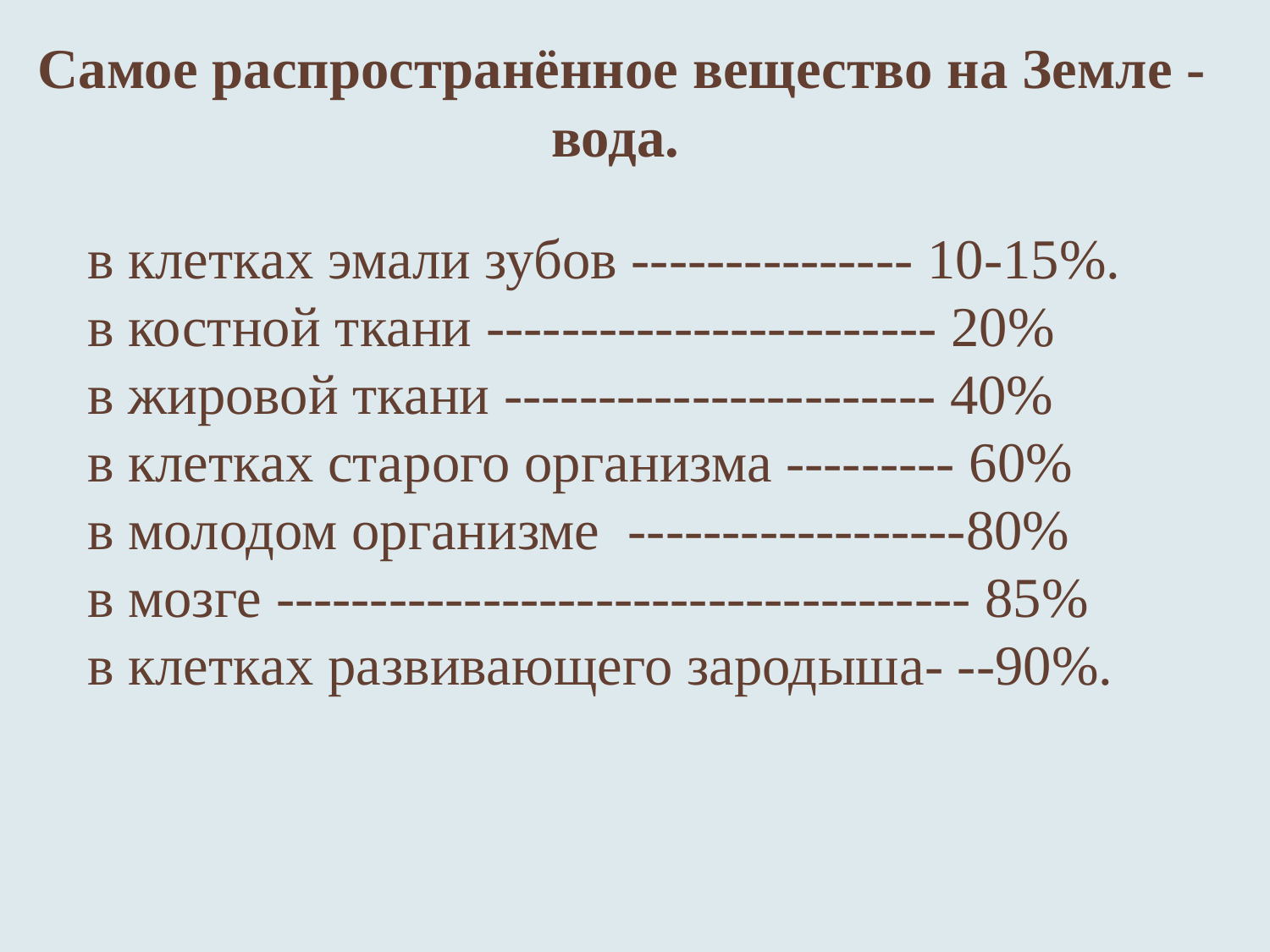

Самое распространённое вещество на Земле - вода.
в клетках эмали зубов --------------- 10-15%.
в костной ткани ------------------------ 20%
в жировой ткани ----------------------- 40%
в клетках старого организма --------- 60%
в молодом организме  ------------------80%
в мозге ------------------------------------- 85%
в клетках развивающего зародыша- --90%.